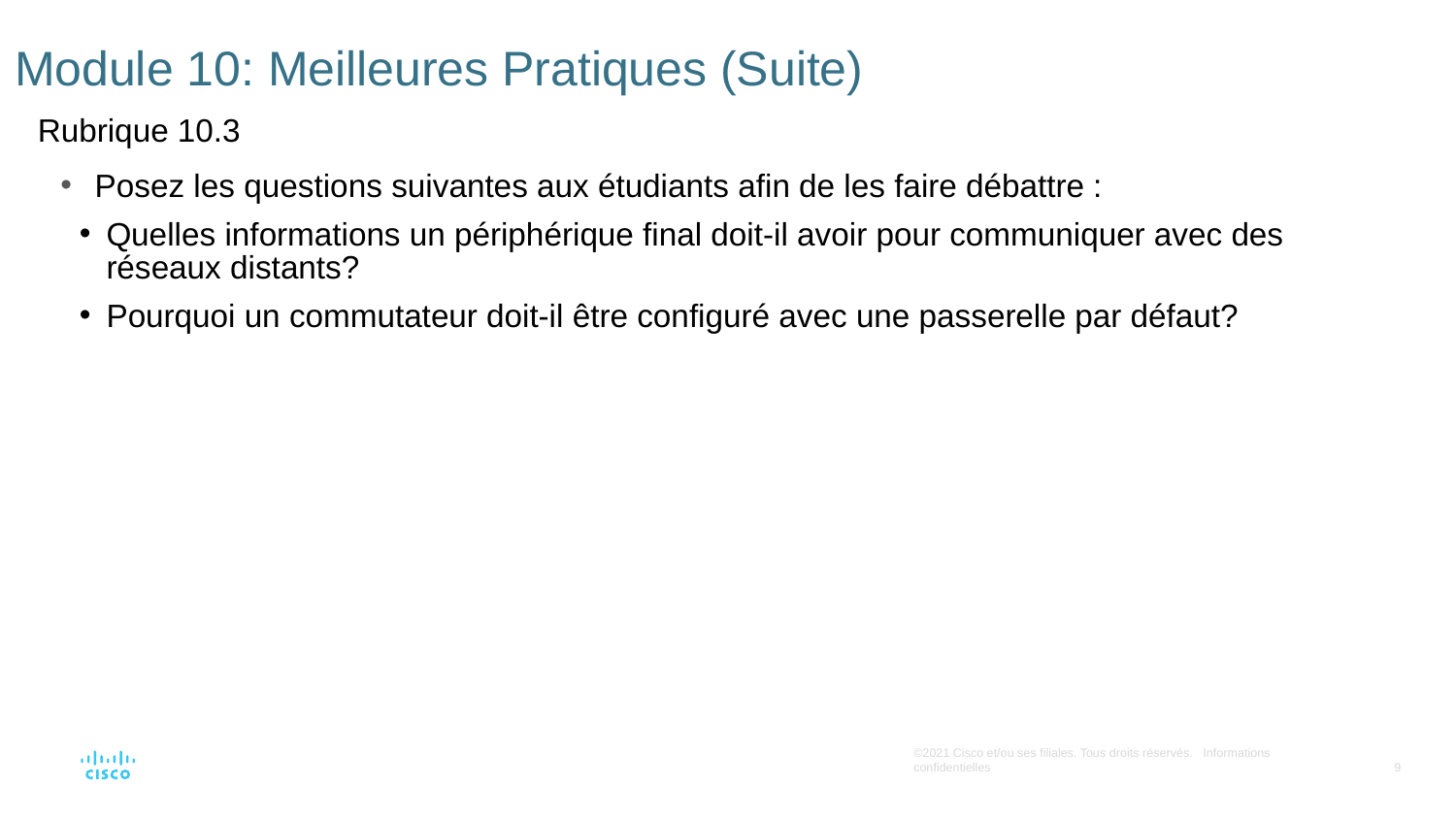

# Module 10: Meilleures Pratiques (Suite)
Rubrique 10.3
Posez les questions suivantes aux étudiants afin de les faire débattre :
Quelles informations un périphérique final doit-il avoir pour communiquer avec des réseaux distants?
Pourquoi un commutateur doit-il être configuré avec une passerelle par défaut?